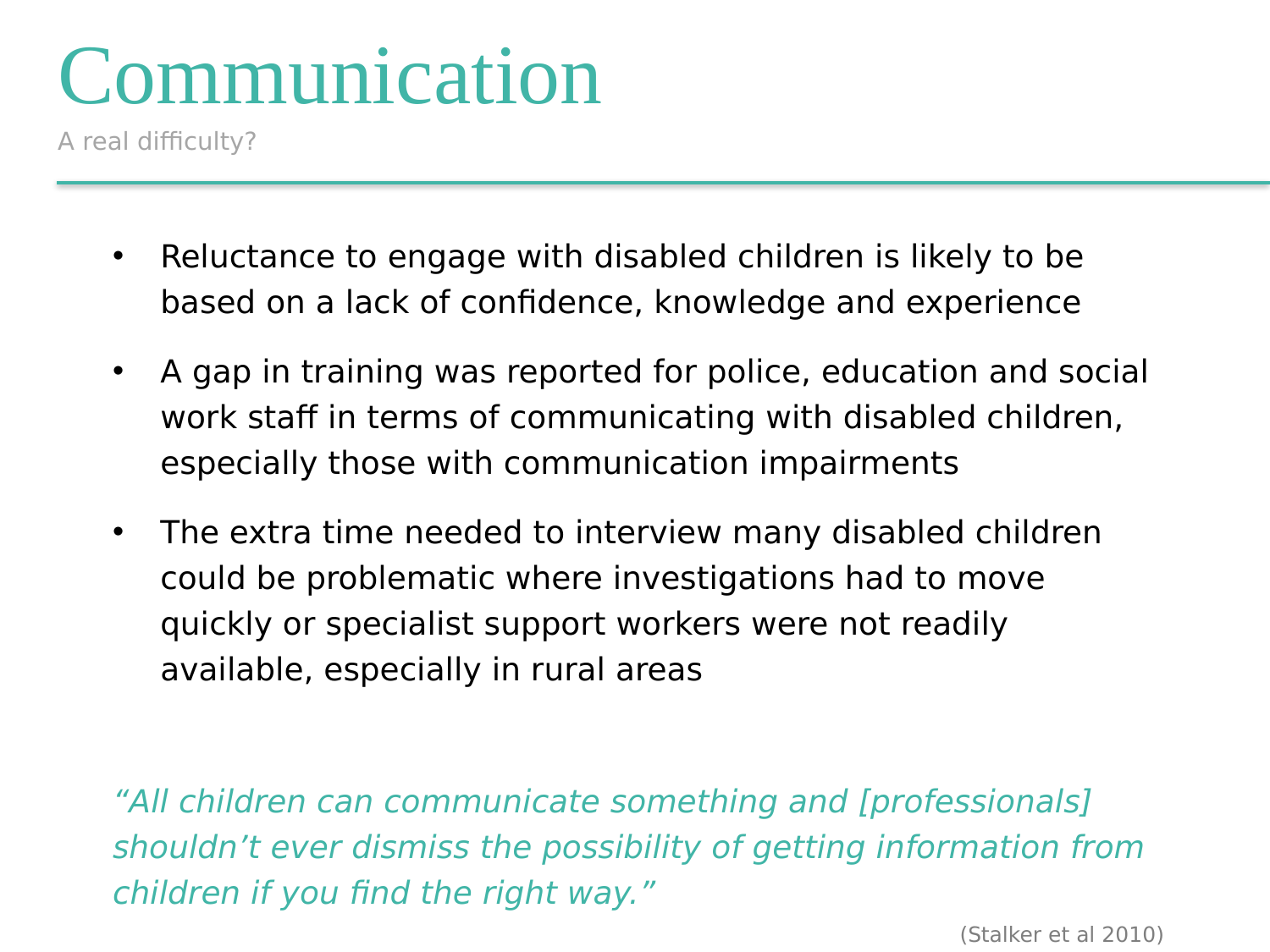

Communication
A real difficulty?
Reluctance to engage with disabled children is likely to be based on a lack of confidence, knowledge and experience
A gap in training was reported for police, education and social work staff in terms of communicating with disabled children, especially those with communication impairments
The extra time needed to interview many disabled children could be problematic where investigations had to move quickly or specialist support workers were not readily available, especially in rural areas

“All children can communicate something and [professionals] shouldn’t ever dismiss the possibility of getting information from children if you find the right way.”
(Stalker et al 2010)